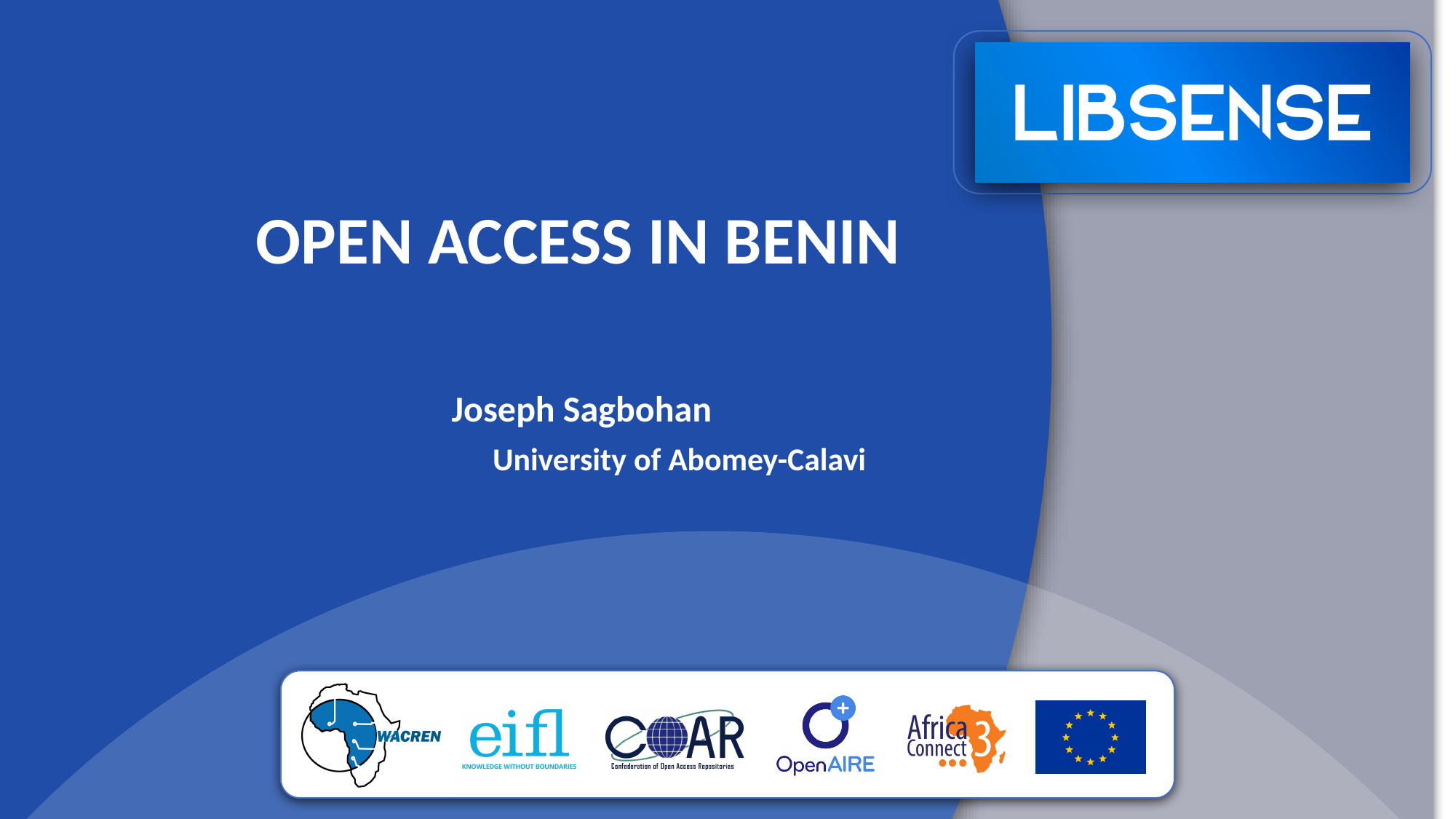

OPEN ACCESS IN BENIN
Joseph Sagbohan
University of Abomey-Calavi